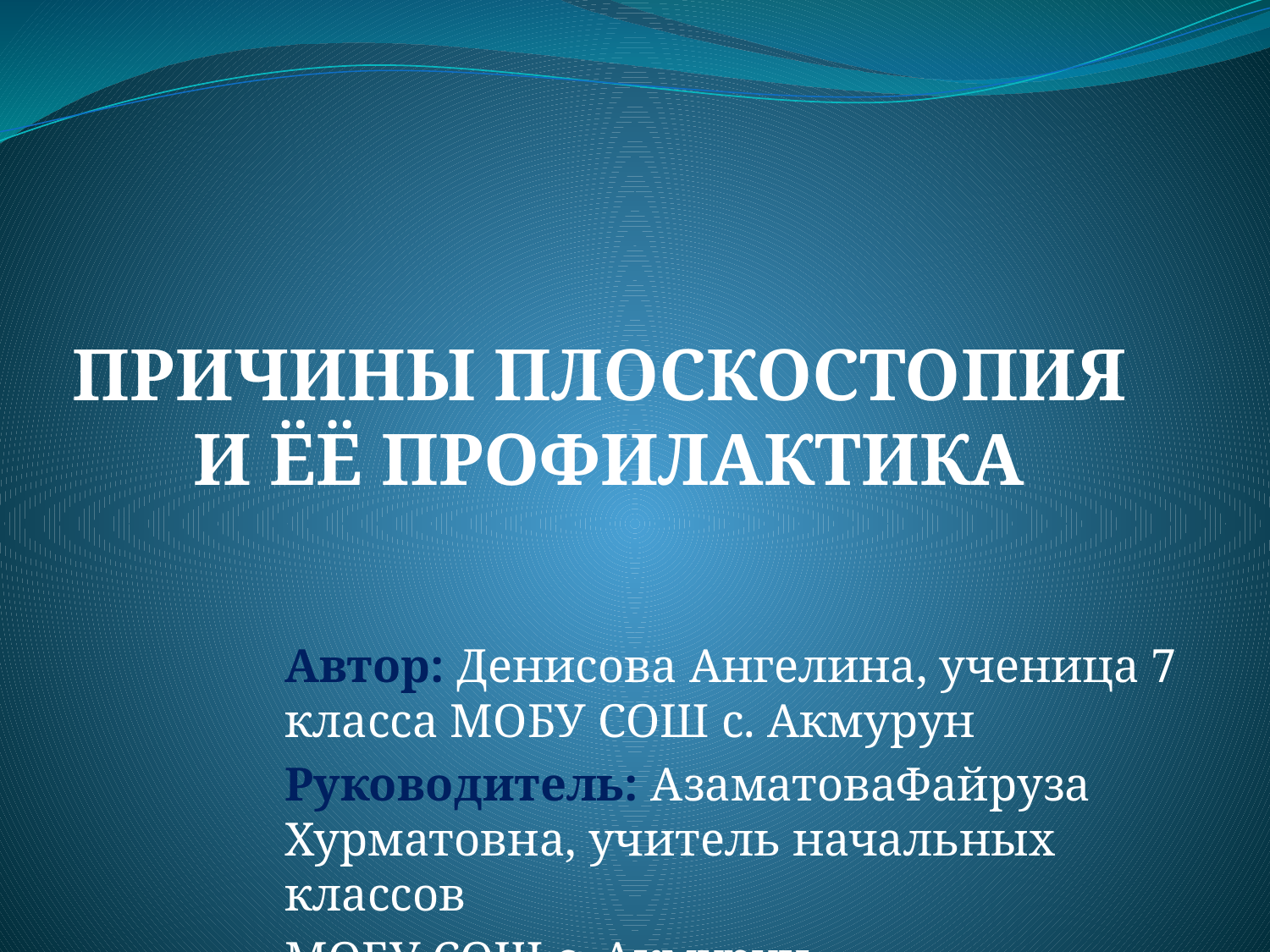

# ПРИЧИНЫ ПЛОСКОСТОПИЯ И ЁЁ ПРОФИЛАКТИКА

Автор: Денисова Ангелина, ученица 7 класса МОБУ СОШ с. Акмурун
Руководитель: АзаматоваФайруза Хурматовна, учитель начальных классов
МОБУ СОШ с. Акмурун